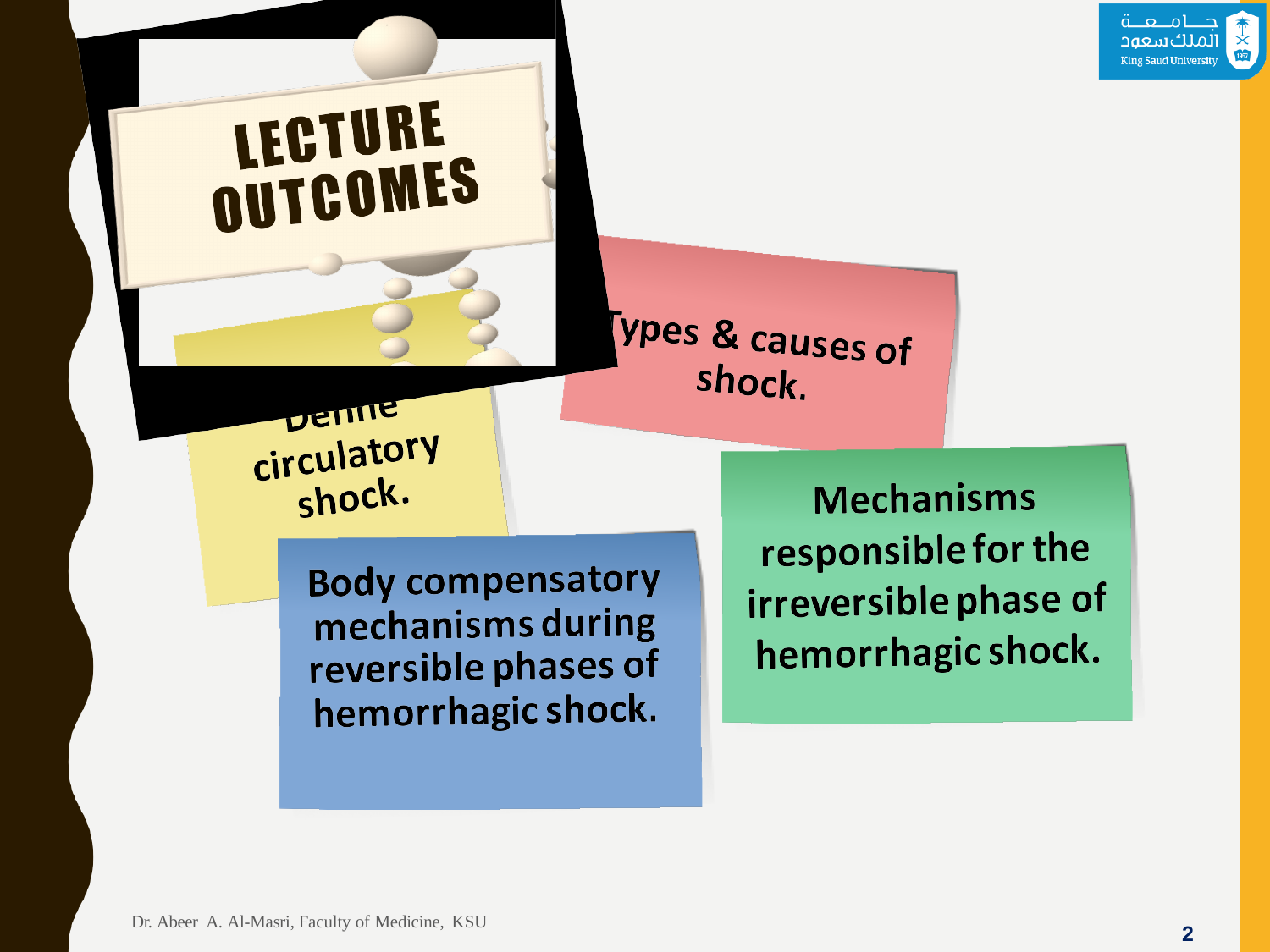

Dr. Abeer  A. Al-Masri, Faculty of Medicine, KSU
2